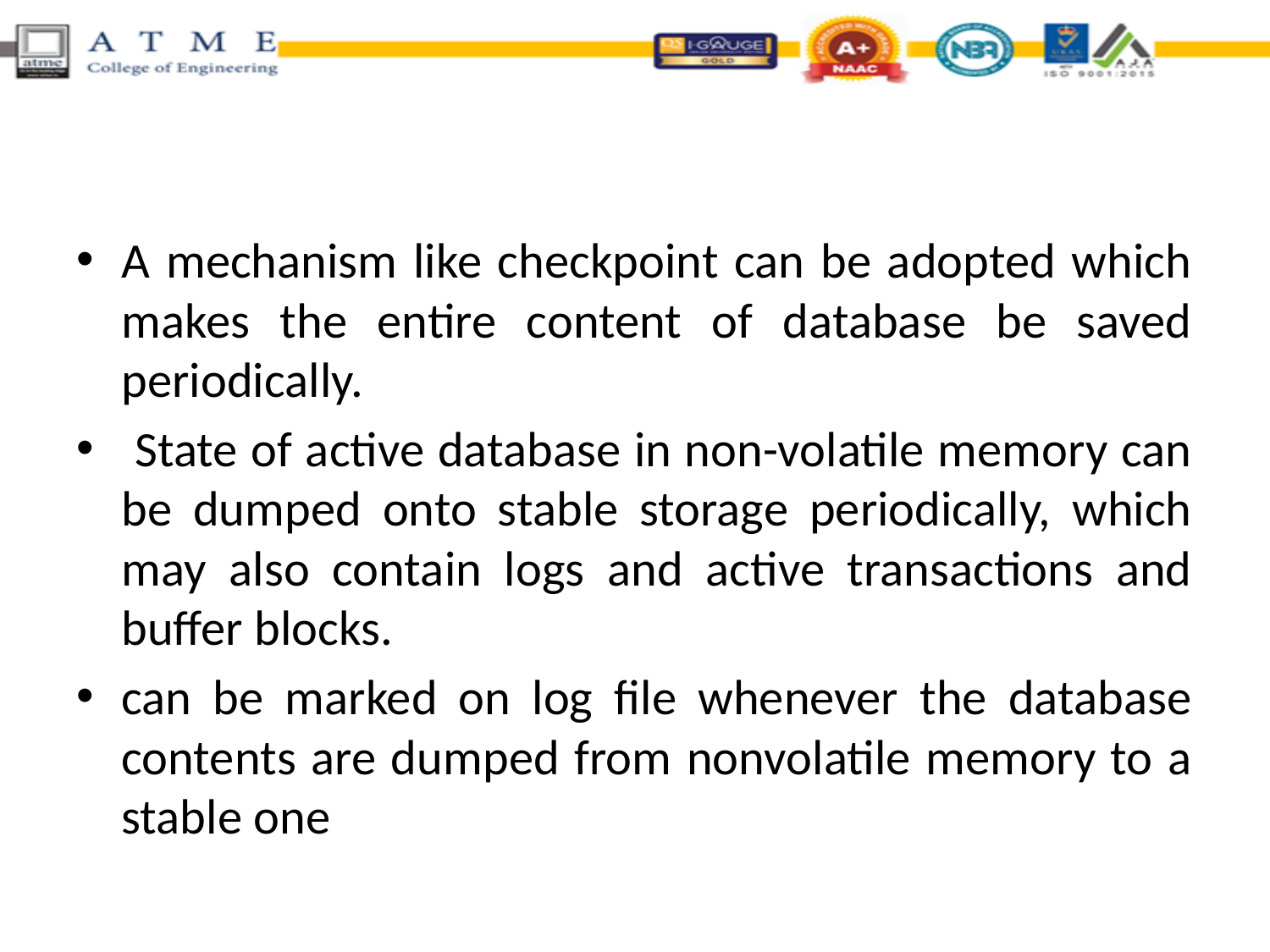

#
A mechanism like checkpoint can be adopted which makes the entire content of database be saved periodically.
 State of active database in non-volatile memory can be dumped onto stable storage periodically, which may also contain logs and active transactions and buffer blocks.
can be marked on log file whenever the database contents are dumped from nonvolatile memory to a stable one